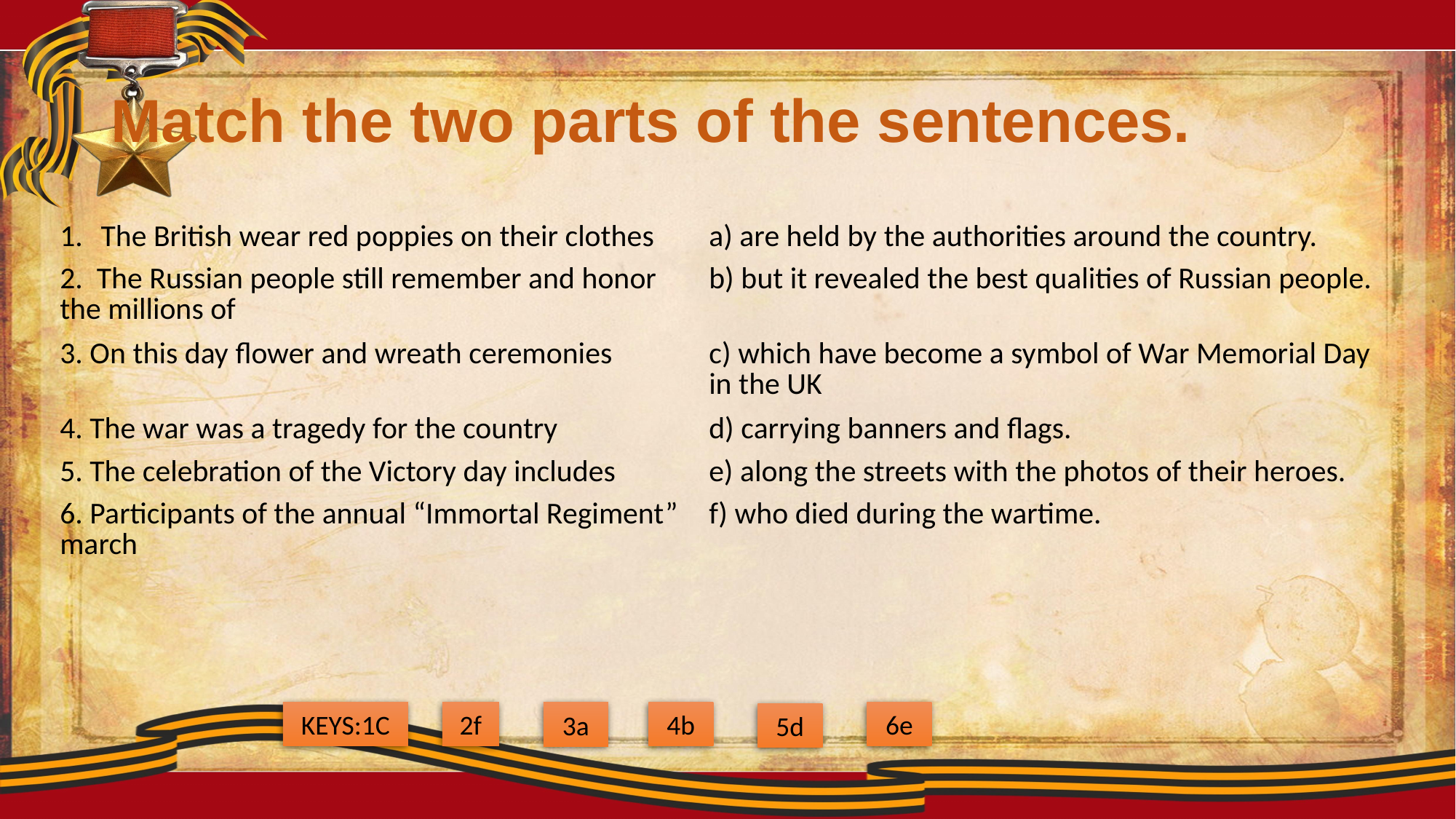

# Match the two parts of the sentences.
| The British wear red poppies on their clothes | a) are held by the authorities around the country. |
| --- | --- |
| 2. The Russian people still remember and honor the millions of | b) but it revealed the best qualities of Russian people. |
| 3. On this day flower and wreath ceremonies | c) which have become a symbol of War Memorial Day in the UK |
| 4. The war was a tragedy for the country | d) carrying banners and flags. |
| 5. The celebration of the Victory day includes | e) along the streets with the photos of their heroes. |
| 6. Participants of the annual “Immortal Regiment” march | f) who died during the wartime. |
|  |  |
|  |  |
KEYS:1С
2f
4b
6e
3a
5d